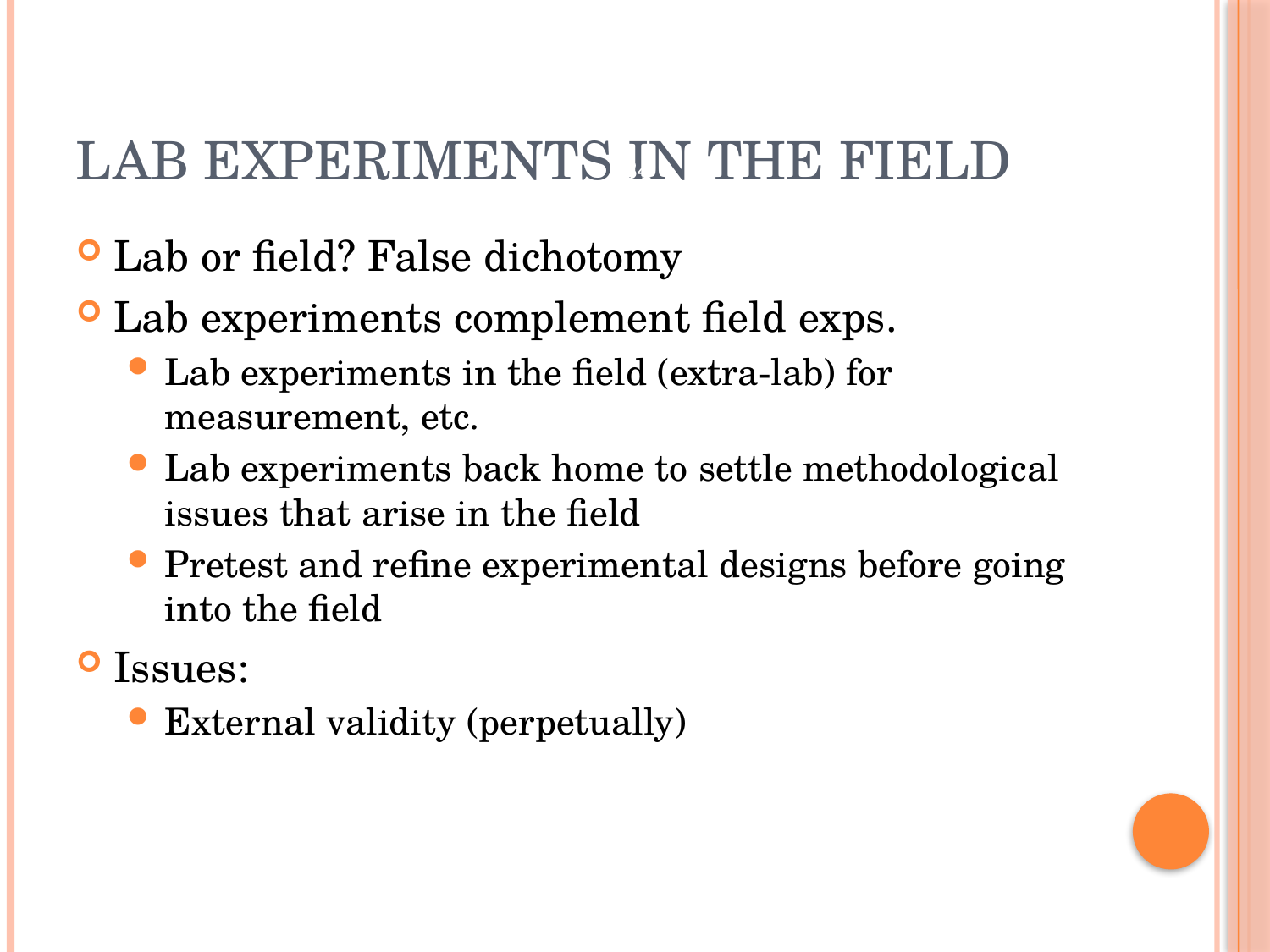

# Lab experiments in the field
34
Lab or field? False dichotomy
Lab experiments complement field exps.
Lab experiments in the field (extra-lab) for measurement, etc.
Lab experiments back home to settle methodological issues that arise in the field
Pretest and refine experimental designs before going into the field
Issues:
External validity (perpetually)